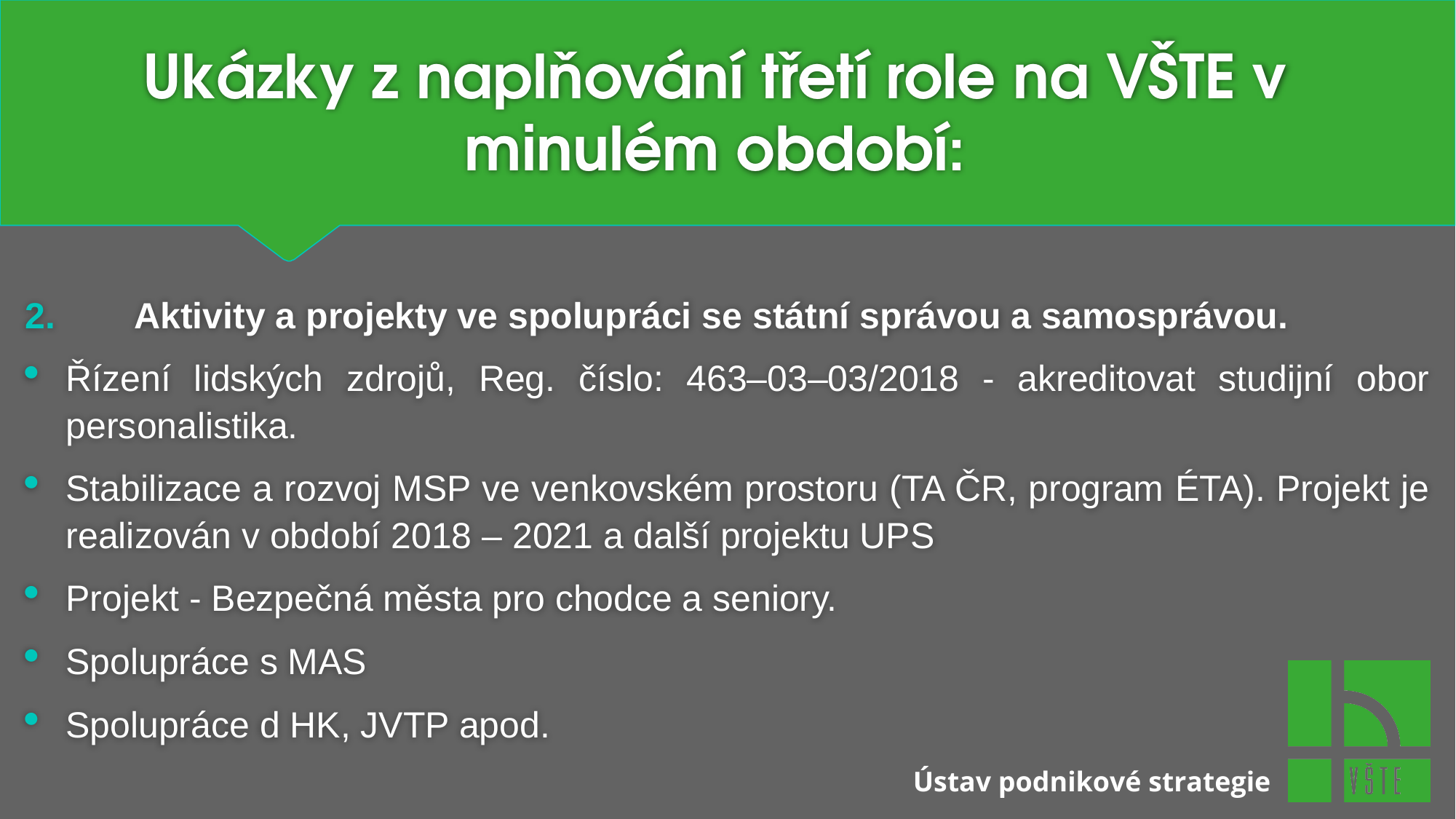

# Ukázky z naplňování třetí role na VŠTE v minulém období:
2.	Aktivity a projekty ve spolupráci se státní správou a samosprávou.
Řízení lidských zdrojů, Reg. číslo: 463–03–03/2018 - akreditovat studijní obor personalistika.
Stabilizace a rozvoj MSP ve venkovském prostoru (TA ČR, program ÉTA). Projekt je realizován v období 2018 – 2021 a další projektu UPS
Projekt - Bezpečná města pro chodce a seniory.
Spolupráce s MAS
Spolupráce d HK, JVTP apod.